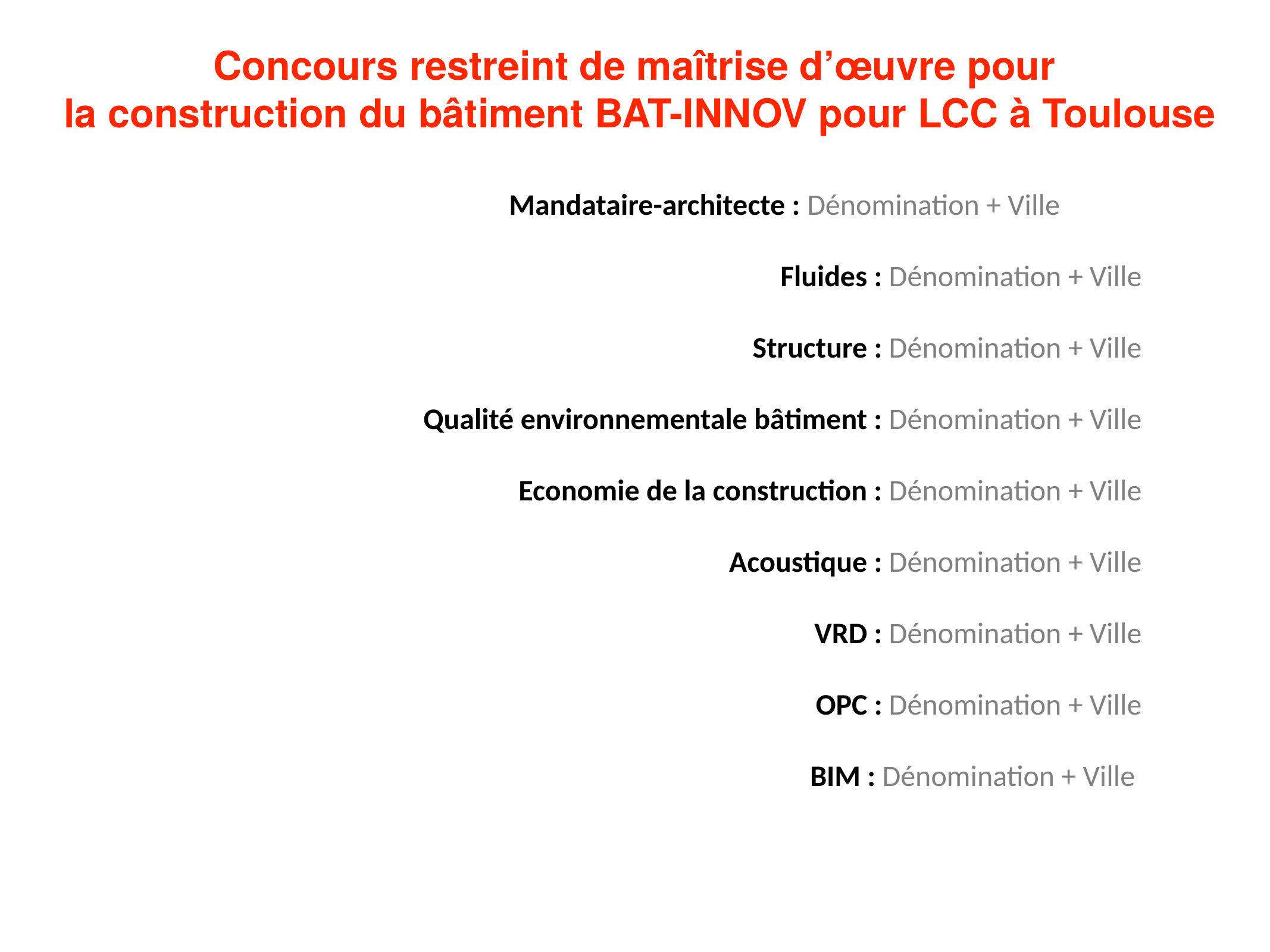

Concours restreint de maîtrise d’œuvre pour
 la construction du bâtiment BAT-INNOV pour LCC à Toulouse
	Mandataire-architecte : Dénomination + Ville

Fluides : Dénomination + Ville

Structure : Dénomination + Ville

Qualité environnementale bâtiment : Dénomination + Ville

Economie de la construction : Dénomination + Ville

Acoustique : Dénomination + Ville

VRD : Dénomination + Ville

OPC : Dénomination + Ville

BIM : Dénomination + Ville